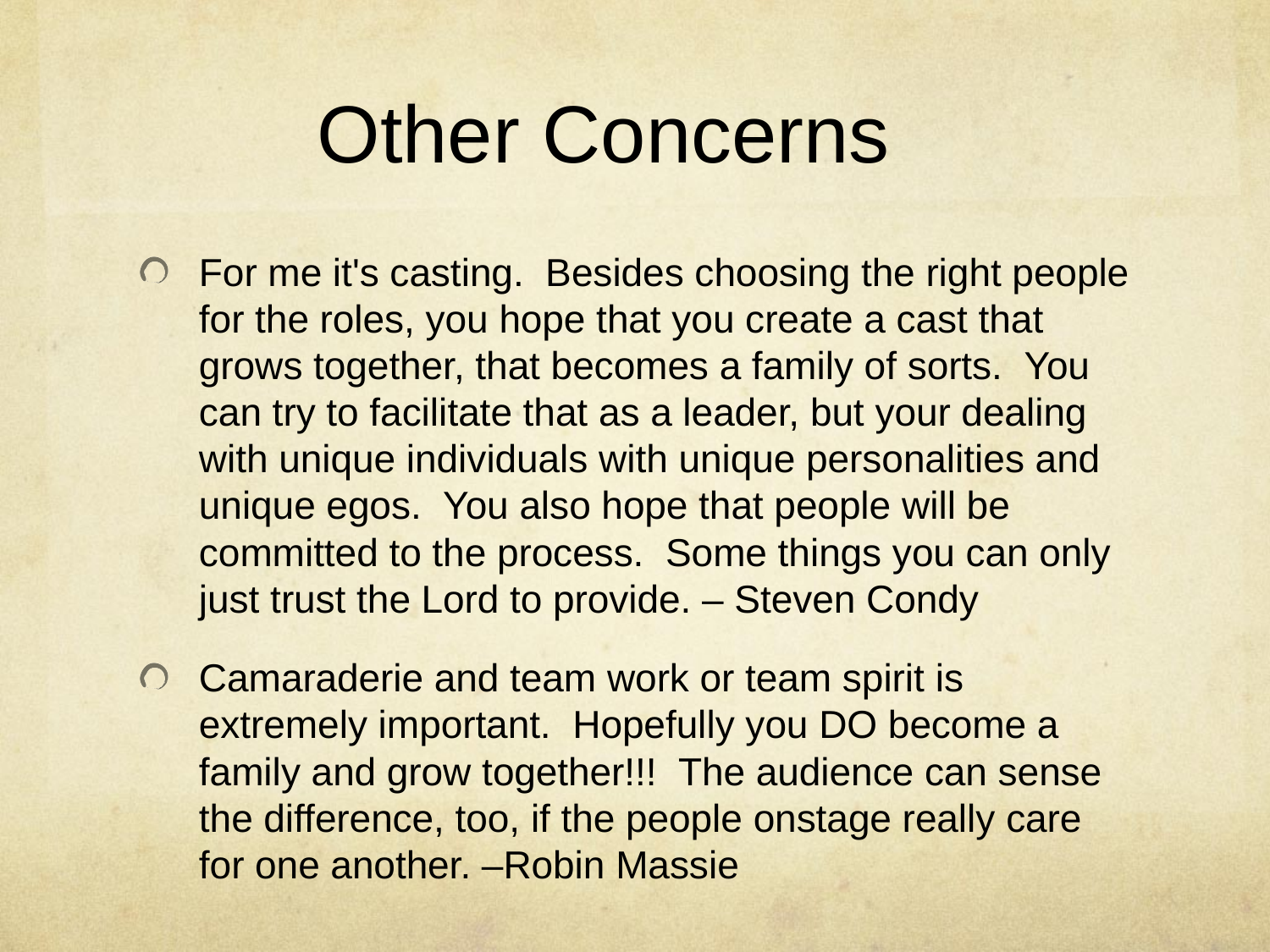

# Other Concerns
For me it's casting.  Besides choosing the right people for the roles, you hope that you create a cast that grows together, that becomes a family of sorts.  You can try to facilitate that as a leader, but your dealing with unique individuals with unique personalities and unique egos.  You also hope that people will be committed to the process.  Some things you can only just trust the Lord to provide. – Steven Condy
Camaraderie and team work or team spirit is extremely important.  Hopefully you DO become a family and grow together!!!  The audience can sense the difference, too, if the people onstage really care for one another. –Robin Massie